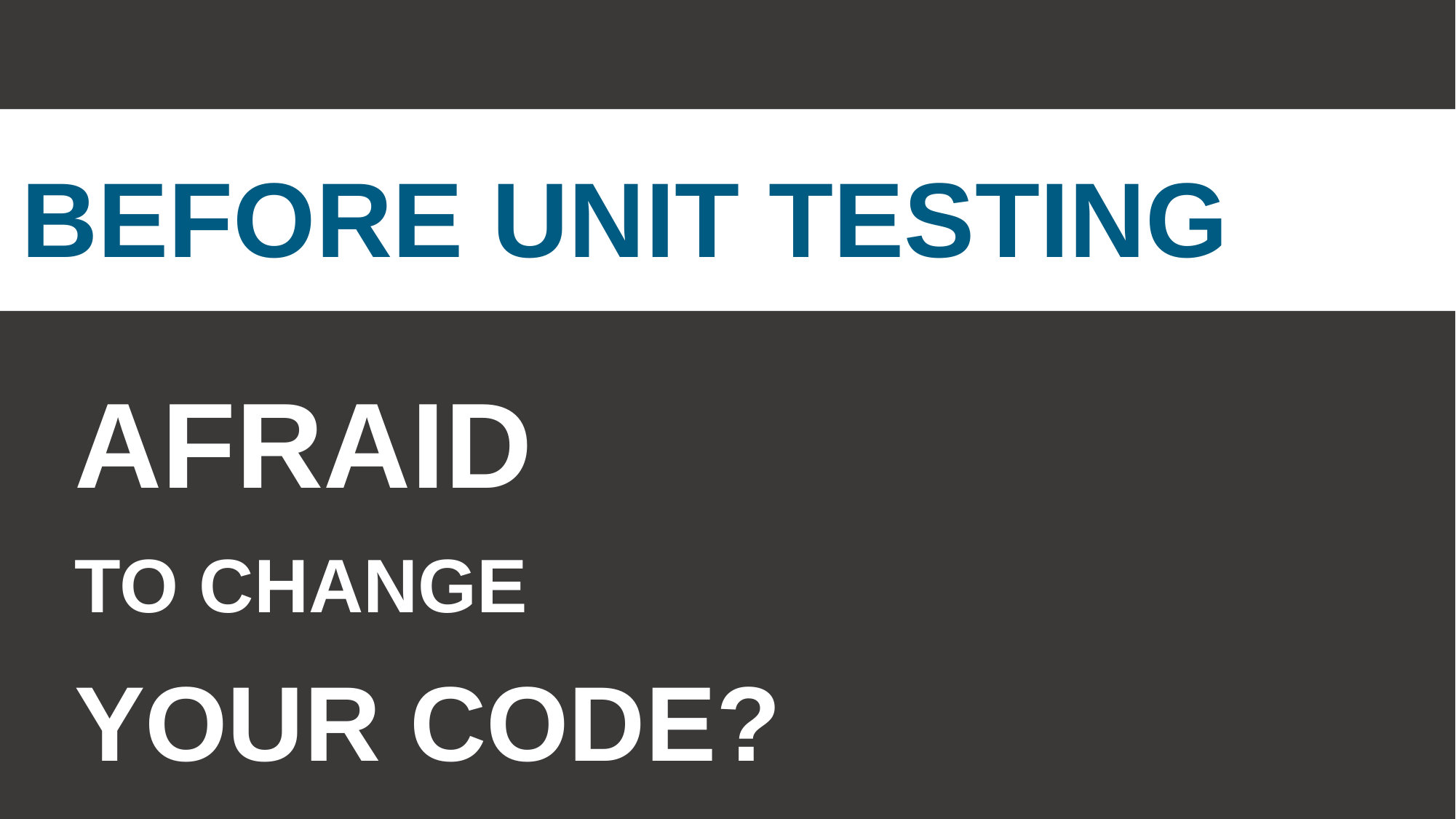

# BEFORE UNIT TESTING
AFRAID
TO CHANGE
YOUR CODE?